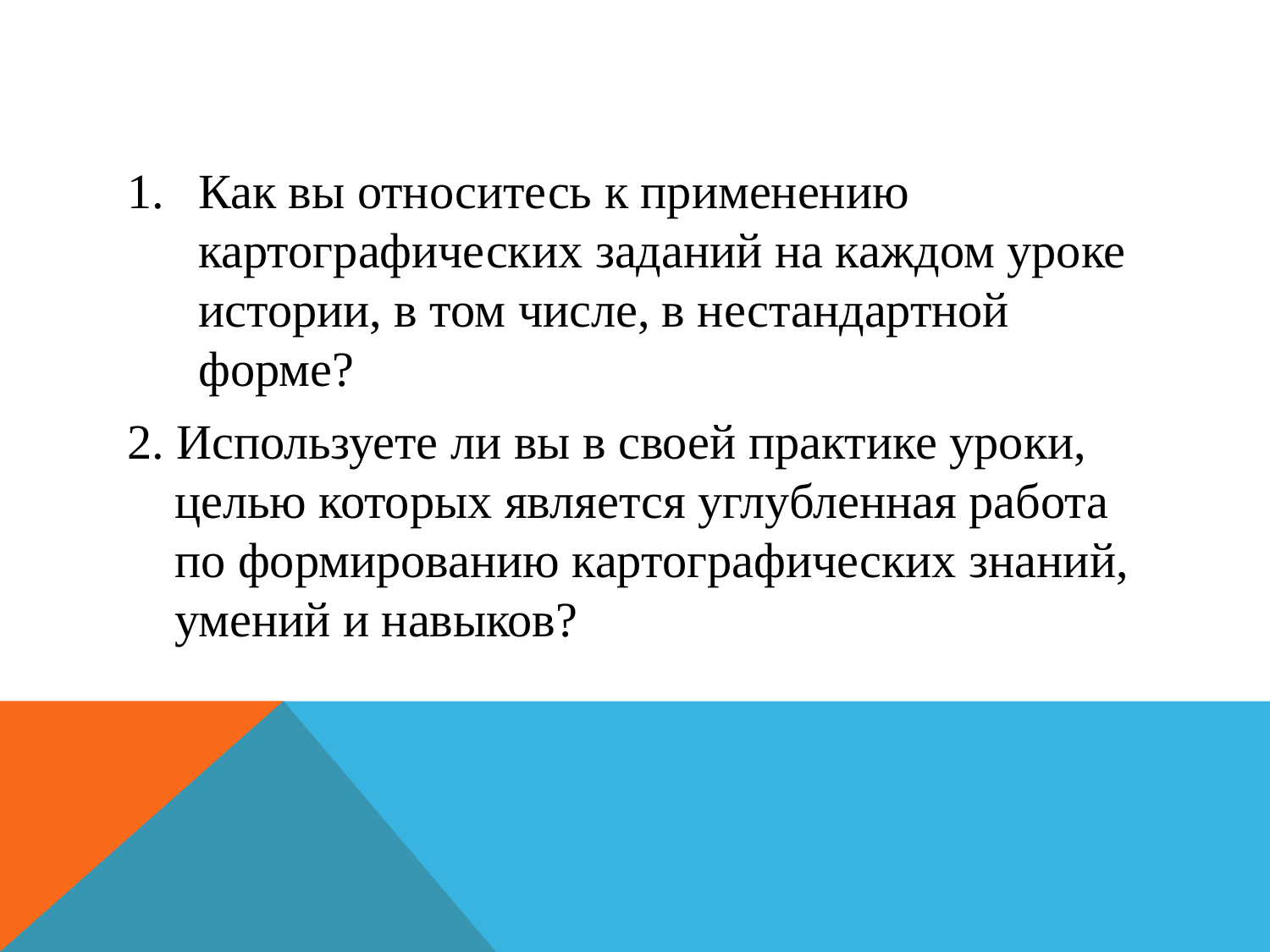

Как вы относитесь к применению картографических заданий на каждом уроке истории, в том числе, в нестандартной форме?
2. Используете ли вы в своей практике уроки, целью которых является углубленная работа по формированию картографических знаний, умений и навыков?